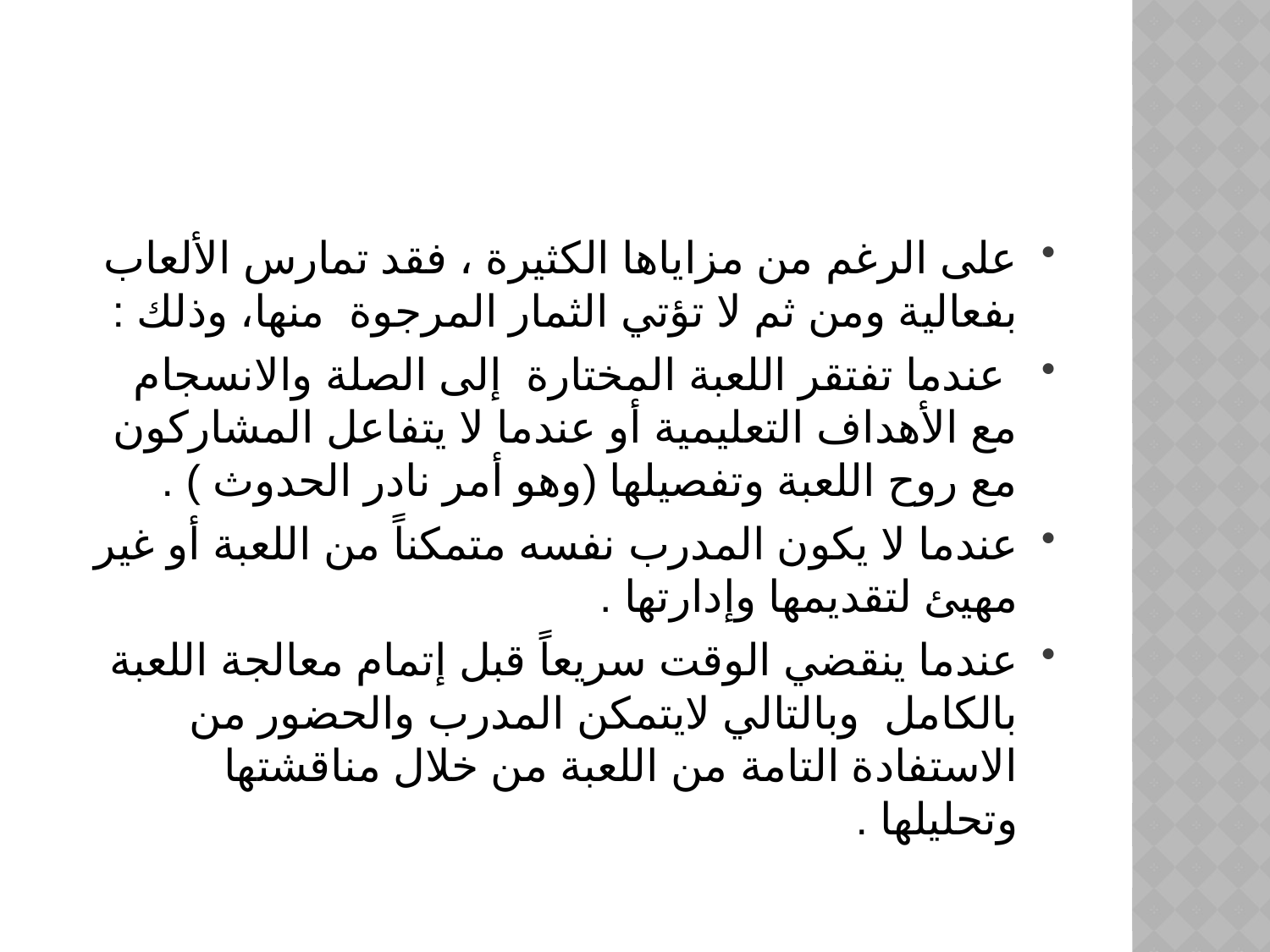

#
على الرغم من مزاياها الكثيرة ، فقد تمارس الألعاب بفعالية ومن ثم لا تؤتي الثمار المرجوة  منها، وذلك :
 عندما تفتقر اللعبة المختارة  إلى الصلة والانسجام مع الأهداف التعليمية أو عندما لا يتفاعل المشاركون مع روح اللعبة وتفصيلها (وهو أمر نادر الحدوث ) .
عندما لا يكون المدرب نفسه متمكناً من اللعبة أو غير مهيئ لتقديمها وإدارتها .
عندما ينقضي الوقت سريعاً قبل إتمام معالجة اللعبة بالكامل  وبالتالي لايتمكن المدرب والحضور من الاستفادة التامة من اللعبة من خلال مناقشتها وتحليلها .